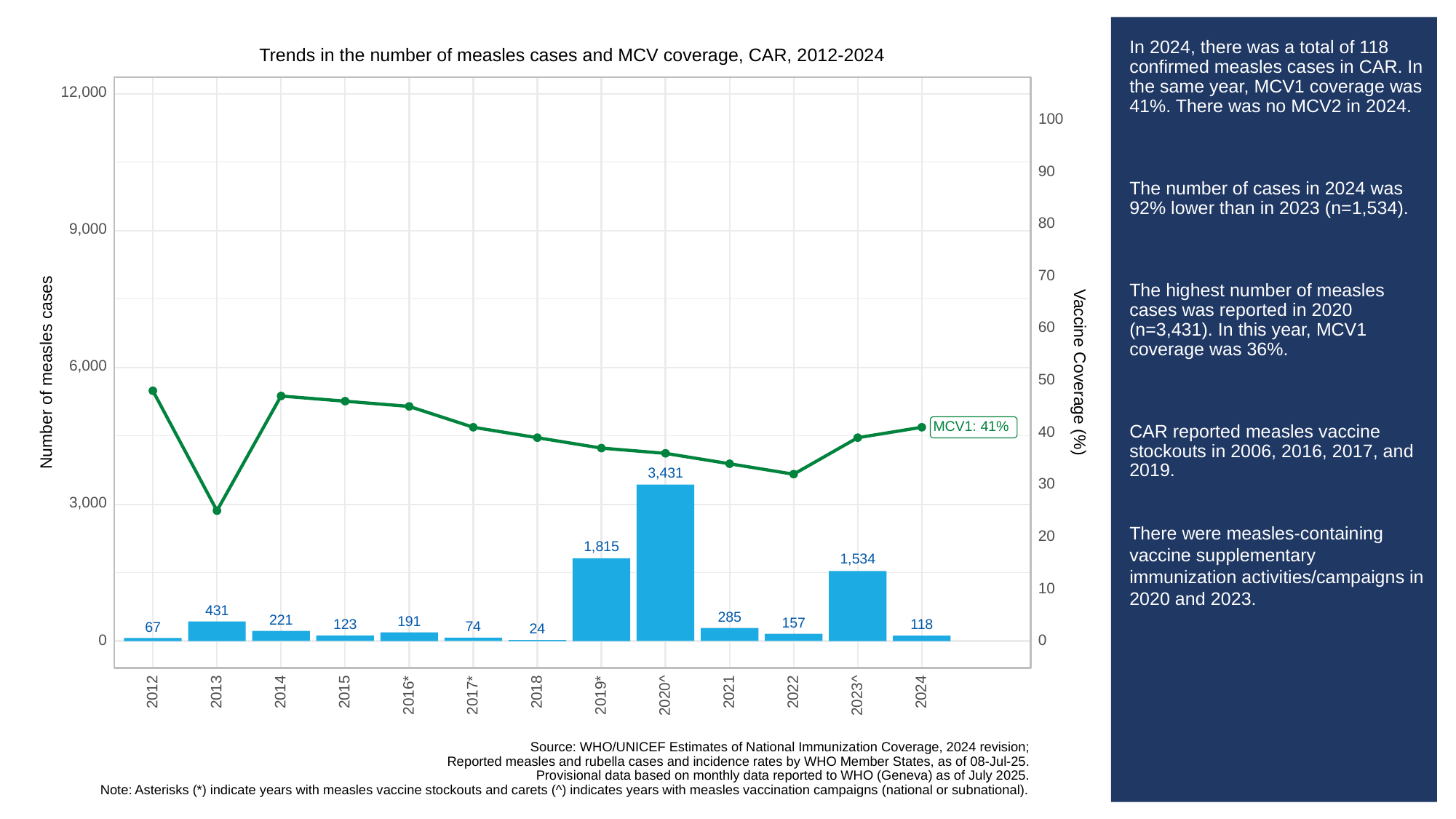

# In 2024, there was a total of 118 confirmed measles cases in CAR. In the same year, MCV1 coverage was 41%. There was no MCV2 in 2024.

The number of cases in 2024 was 92% lower than in 2023 (n=1,534).

The highest number of measles cases was reported in 2020 (n=3,431). In this year, MCV1 coverage was 36%.

CAR reported measles vaccine stockouts in 2006, 2016, 2017, and 2019.

There were measles-containing vaccine supplementary immunization activities/campaigns in 2020 and 2023.

Trends in the number of measles cases and MCV coverage, CAR, 2012-2024

12,000

100

90
80
9,000

70

60
6,000
Vaccine Coverage (%)
Number of measles cases

50

MCV1: 41%

40

3,431

30

3,000

20
1,815
1,534

10
431
285
221
191
157
123
118

74
67
24

0
0

2013
2012
2014
2015
2018
2021
2022
2024
2016*
2017*
2019*
2023^
2020^
Source: WHO/UNICEF Estimates of National Immunization Coverage, 2024 revision;
Reported measles and rubella cases and incidence rates by WHO Member States, as of 08-Jul-25.
Provisional data based on monthly data reported to WHO (Geneva) as of July 2025.
Note: Asterisks (*) indicate years with measles vaccine stockouts and carets (^) indicates years with measles vaccination campaigns (national or subnational).